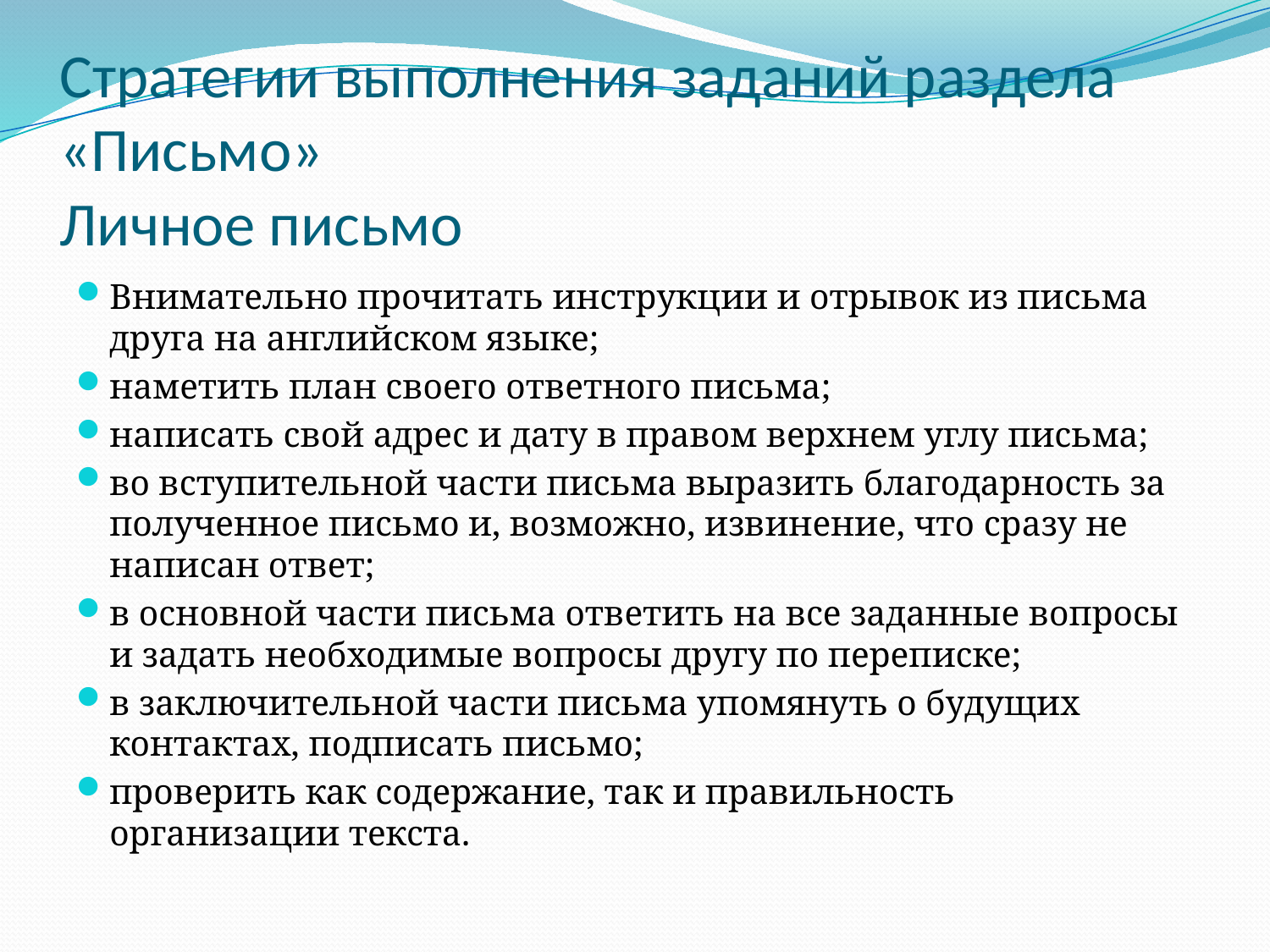

# Стратегии выполнения заданий раздела «Письмо» Личное письмо
Внимательно прочитать инструкции и отрывок из письма друга на английском языке;
наметить план своего ответного письма;
написать свой адрес и дату в правом верхнем углу письма;
во вступительной части письма выразить благодарность за полученное письмо и, возможно, извинение, что сразу не написан ответ;
в основной части письма ответить на все заданные вопросы и задать необходимые вопросы другу по переписке;
в заключительной части письма упомянуть о будущих контактах, подписать письмо;
проверить как содержание, так и правильность организации текста.